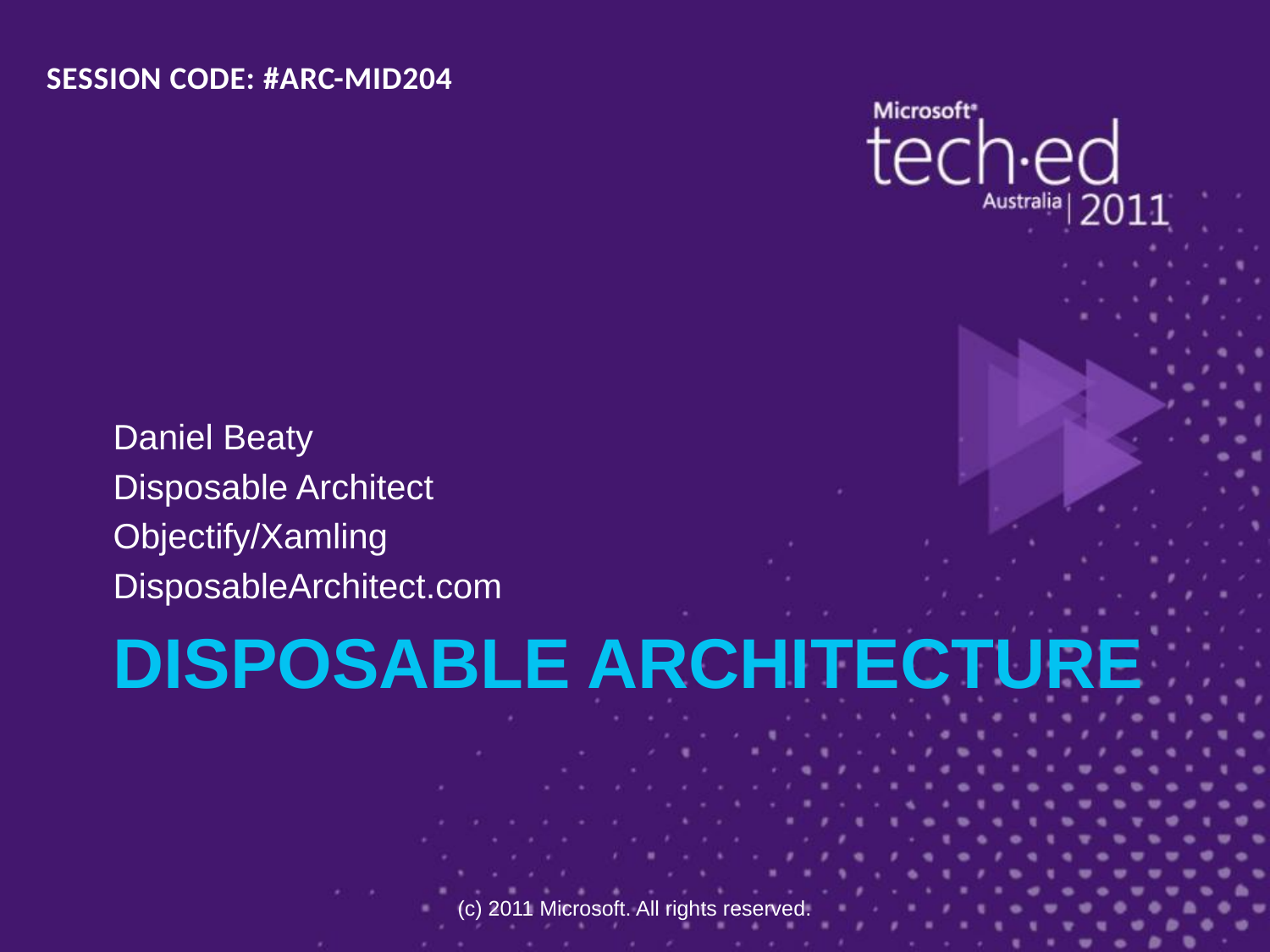

SESSION CODE: #ARC-MID204
Daniel Beaty
Disposable Architect
Objectify/Xamling
DisposableArchitect.com
# Disposable Architecture
(c) 2011 Microsoft. All rights reserved.